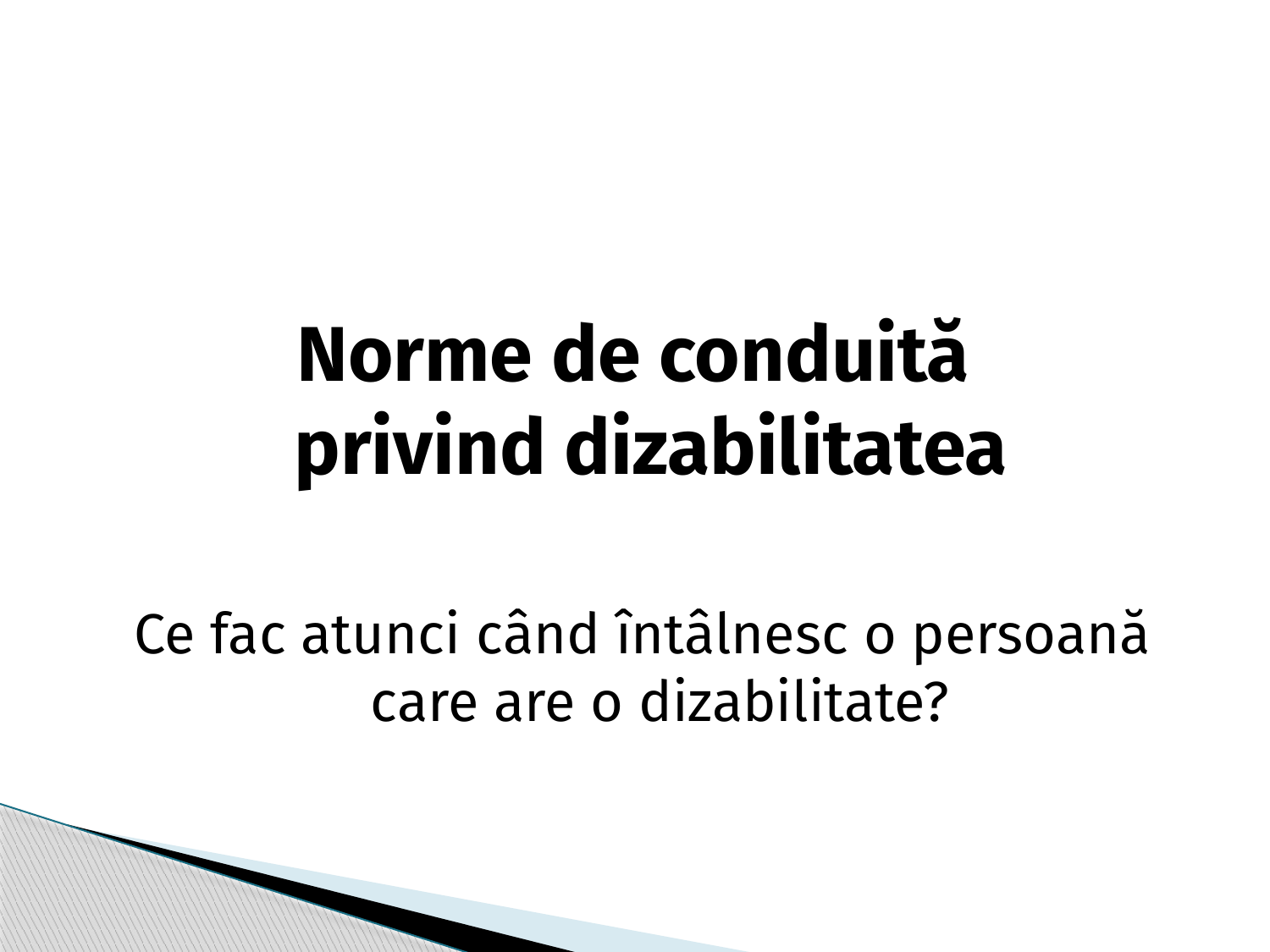

Norme de conduită
privind dizabilitatea

Ce fac atunci când întâlnesc o persoană care are o dizabilitate?